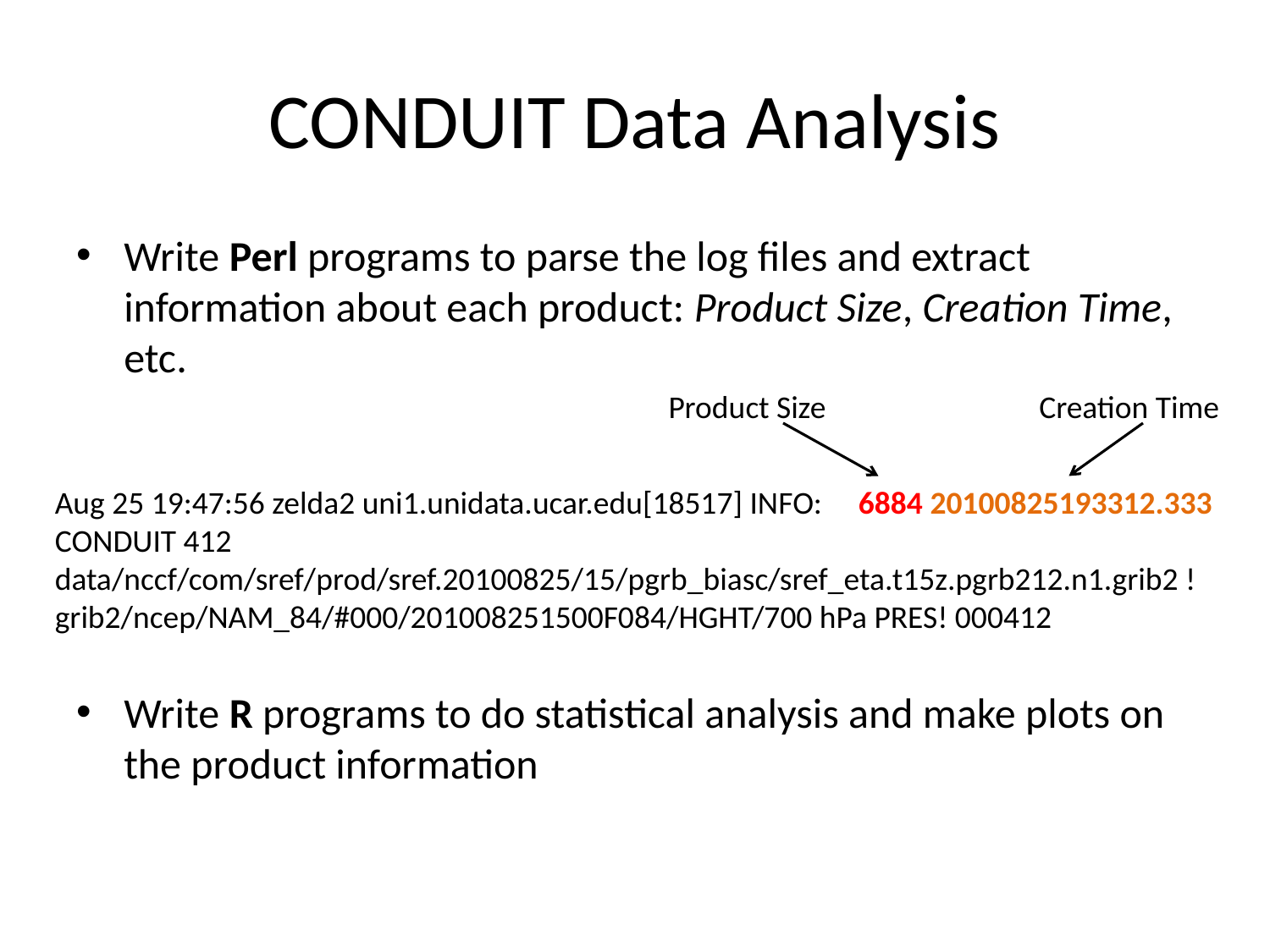

# CONDUIT Data Analysis
Write Perl programs to parse the log files and extract information about each product: Product Size, Creation Time, etc.

Write R programs to do statistical analysis and make plots on the product information
Product Size
Creation Time
Aug 25 19:47:56 zelda2 uni1.unidata.ucar.edu[18517] INFO:     6884 20100825193312.333 CONDUIT 412 data/nccf/com/sref/prod/sref.20100825/15/pgrb_biasc/sref_eta.t15z.pgrb212.n1.grib2 !grib2/ncep/NAM_84/#000/201008251500F084/HGHT/700 hPa PRES! 000412